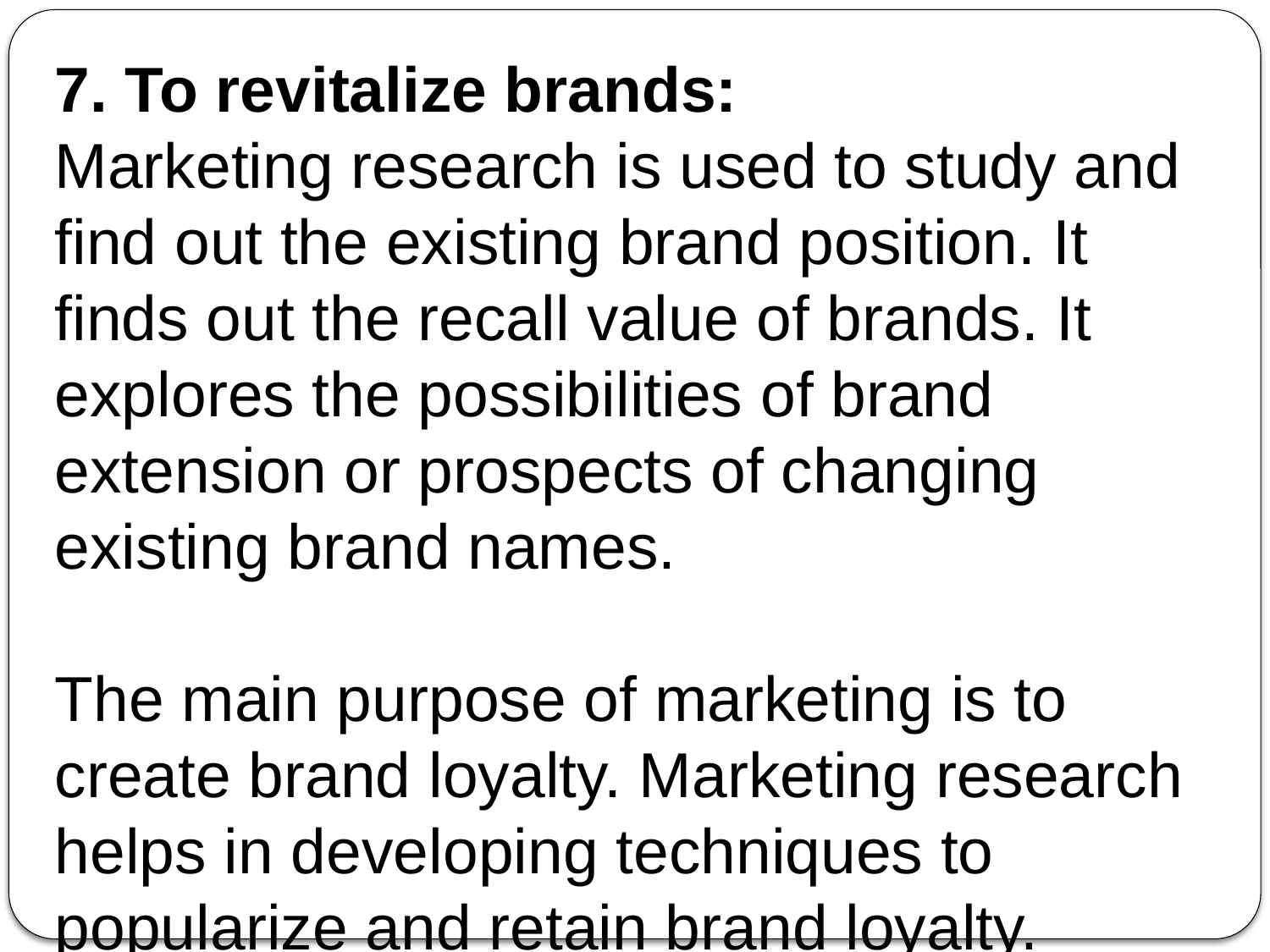

7. To revitalize brands:
Marketing research is used to study and find out the existing brand position. It finds out the recall value of brands. It explores the possibilities of brand extension or prospects of changing existing brand names.

The main purpose of marketing is to create brand loyalty. Marketing research helps in developing techniques to popularize and retain brand loyalty.